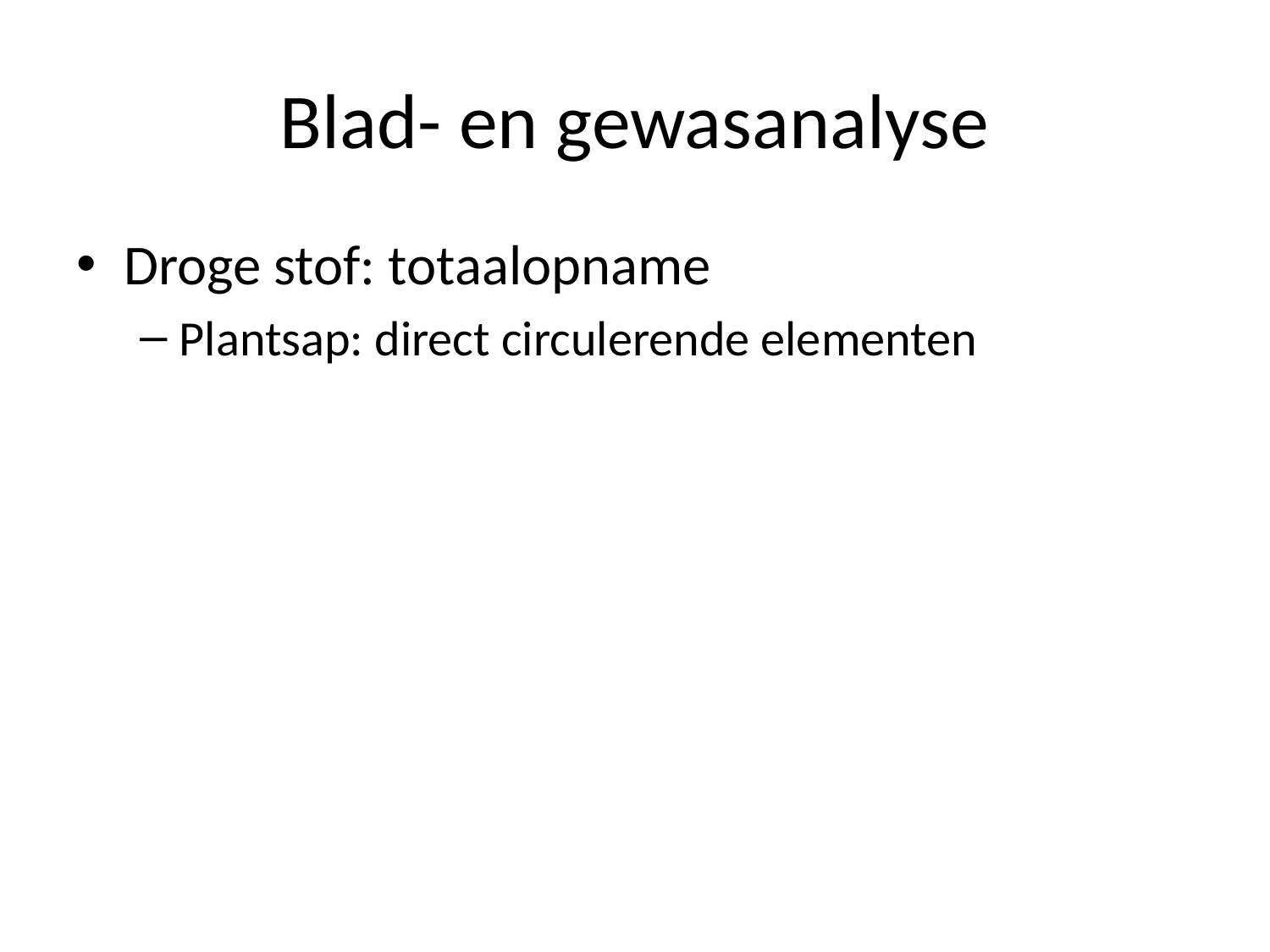

# Blad- en gewasanalyse
Droge stof: totaalopname
Plantsap: direct circulerende elementen